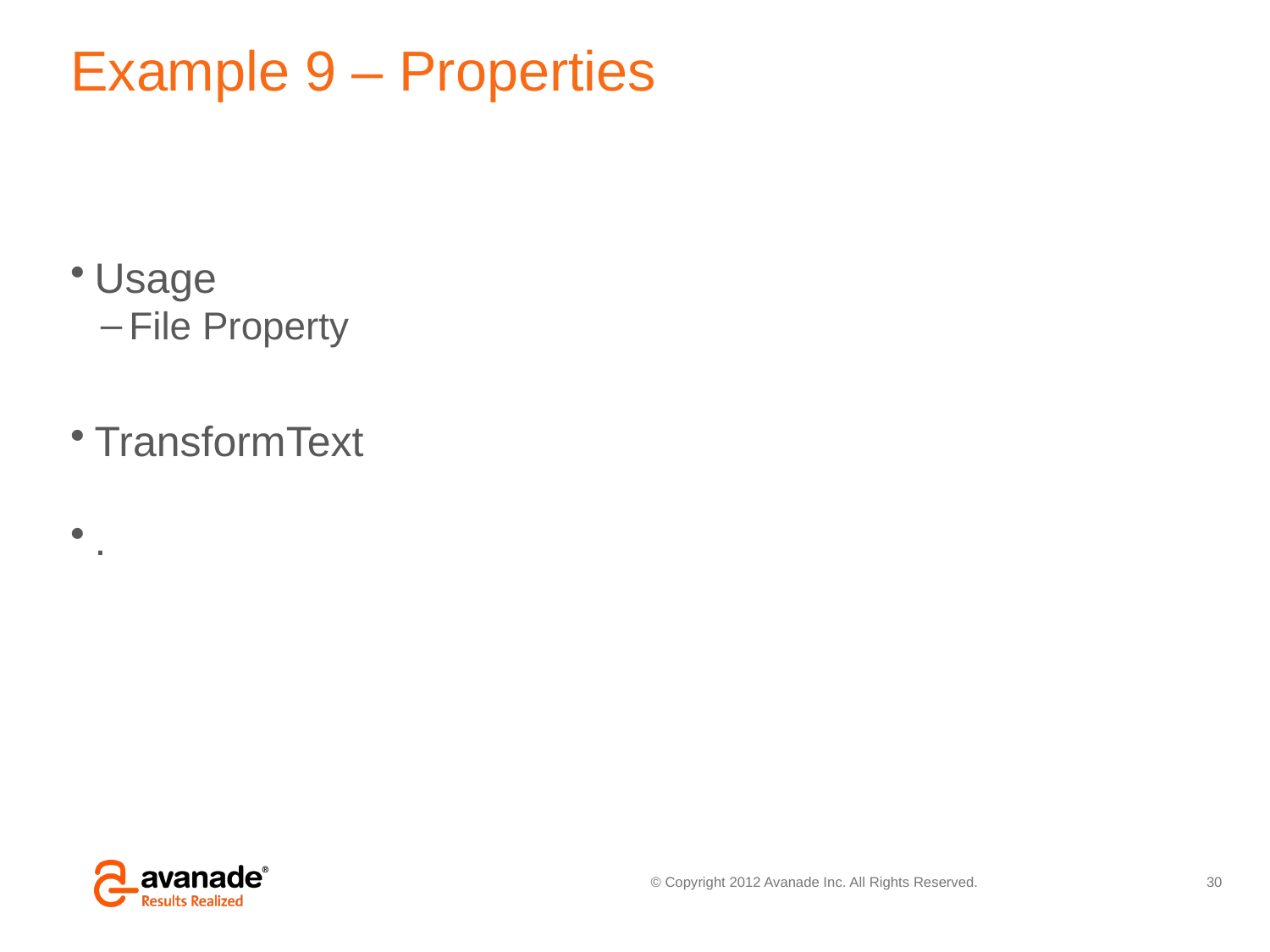

# Example 9 – Properties

Usage
File Property

TransformText

.
30